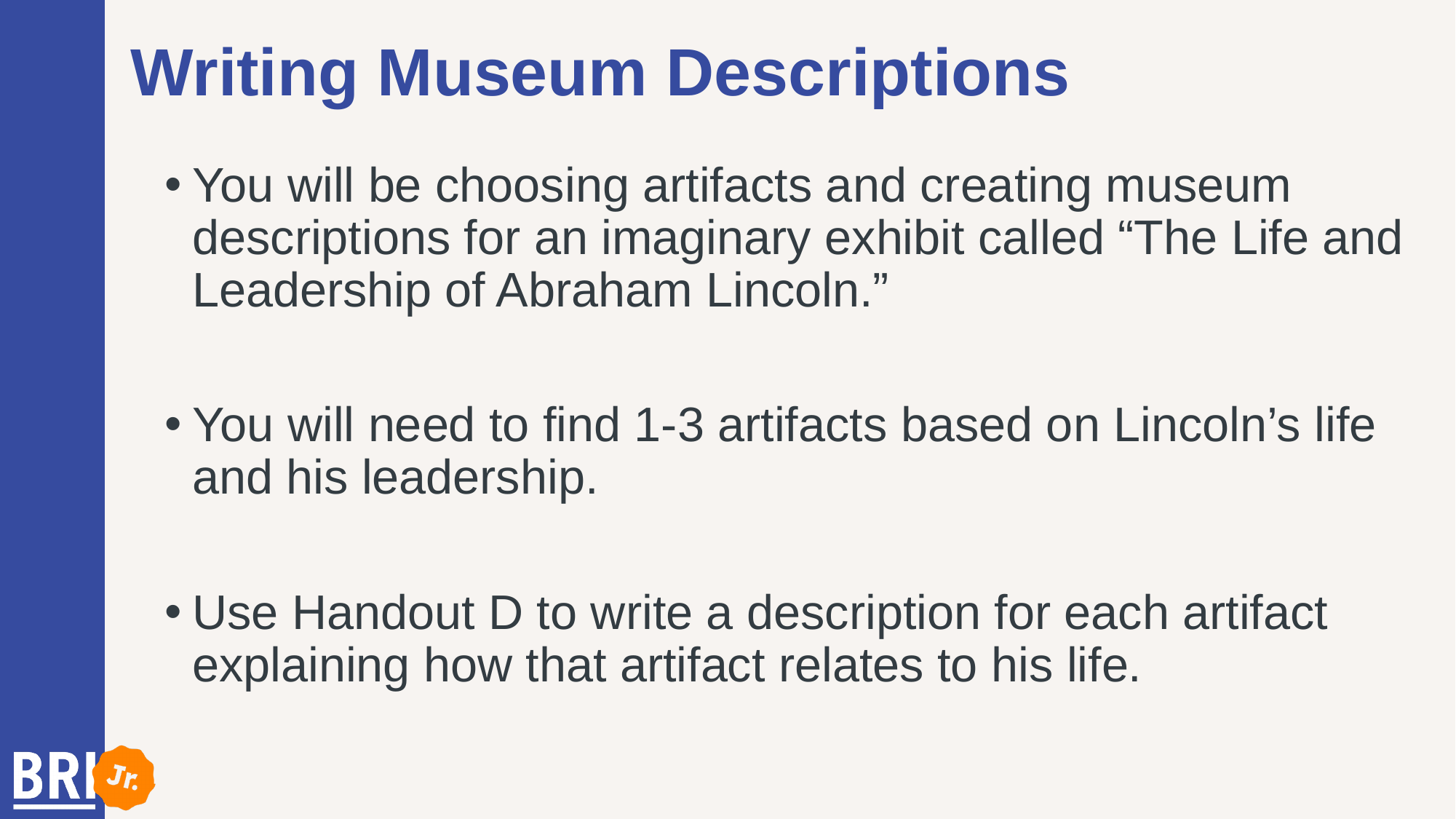

# Writing Museum Descriptions
You will be choosing artifacts and creating museum descriptions for an imaginary exhibit called “The Life and Leadership of Abraham Lincoln.”

You will need to find 1-3 artifacts based on Lincoln’s life and his leadership.

Use Handout D to write a description for each artifact explaining how that artifact relates to his life.